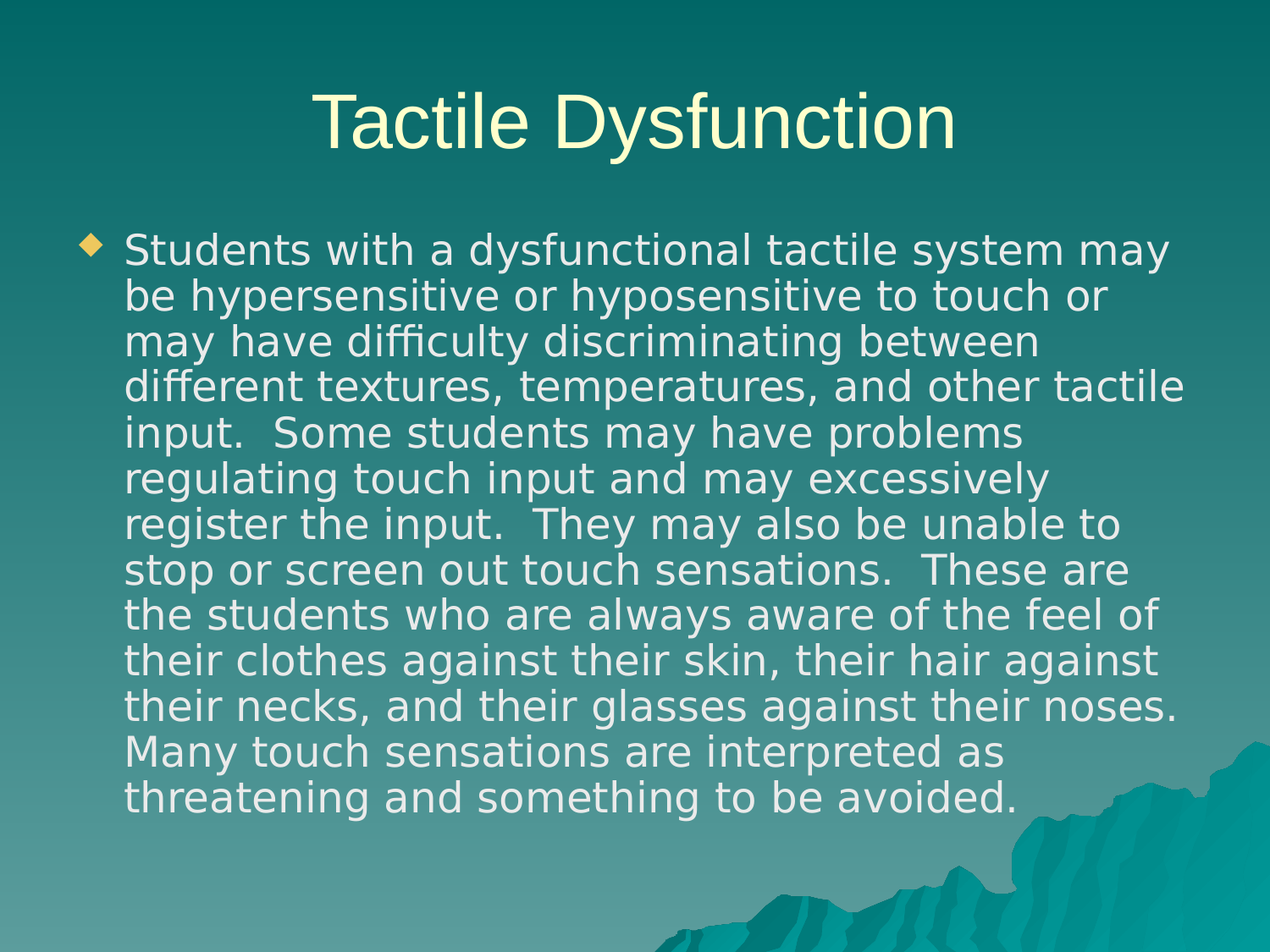

# Tactile Dysfunction
Students with a dysfunctional tactile system may be hypersensitive or hyposensitive to touch or may have difficulty discriminating between different textures, temperatures, and other tactile input.  Some students may have problems regulating touch input and may excessively register the input.  They may also be unable to stop or screen out touch sensations.  These are the students who are always aware of the feel of their clothes against their skin, their hair against their necks, and their glasses against their noses.  Many touch sensations are interpreted as threatening and something to be avoided.